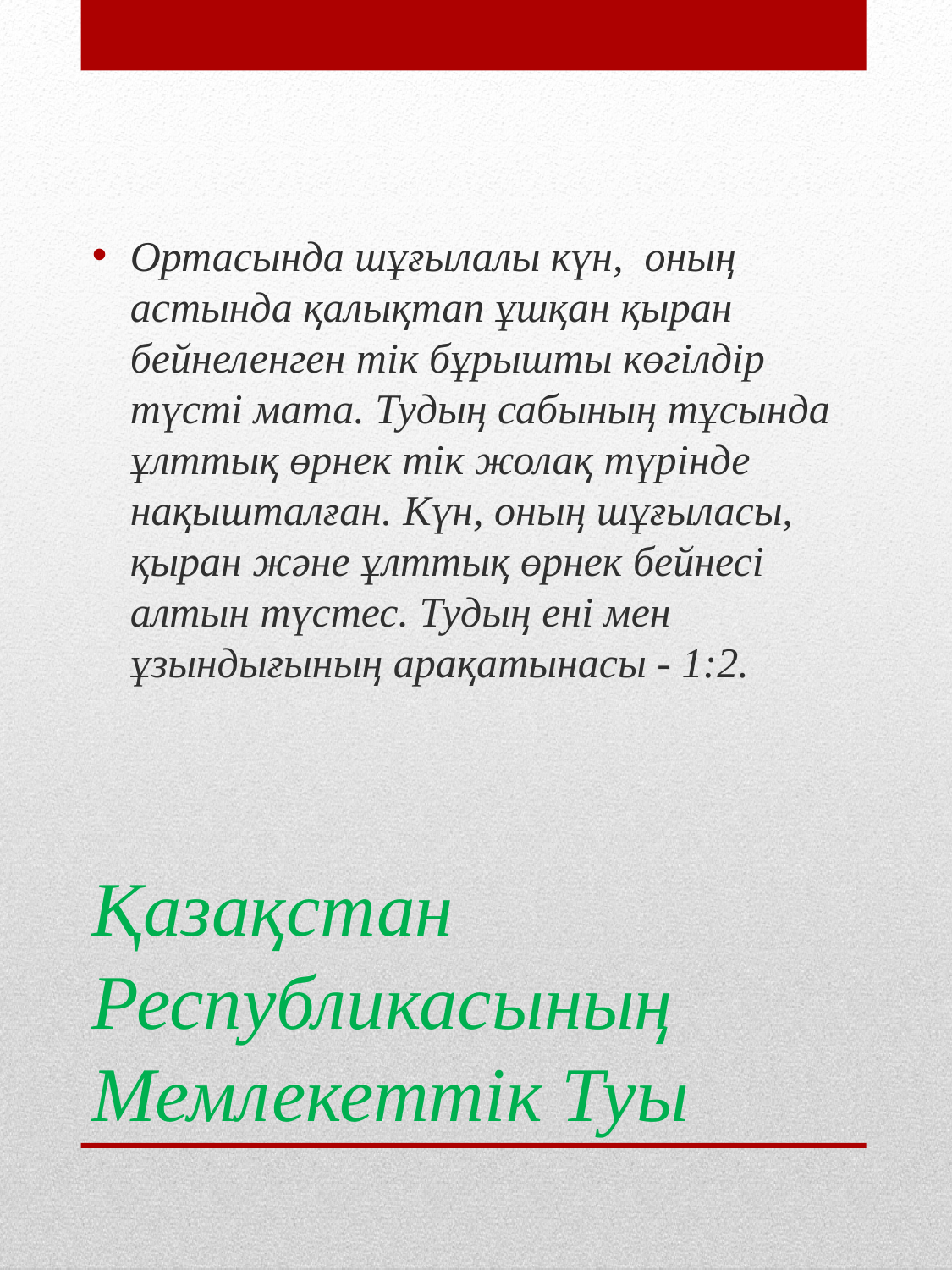

Ортасында шұғылалы күн,  оның астында қалықтап ұшқан қыран бейнеленген тiк бұрышты көгiлдiр түстi мата. Тудың сабының тұсында ұлттық өрнек тiк жолақ түрiнде нақышталған. Күн, оның шұғыласы, қыран және ұлттық өрнек бейнесi алтын түстес. Тудың енi мен ұзындығының арақатынасы - 1:2.

# Қазақстан Республикасының Мемлекеттiк Туы